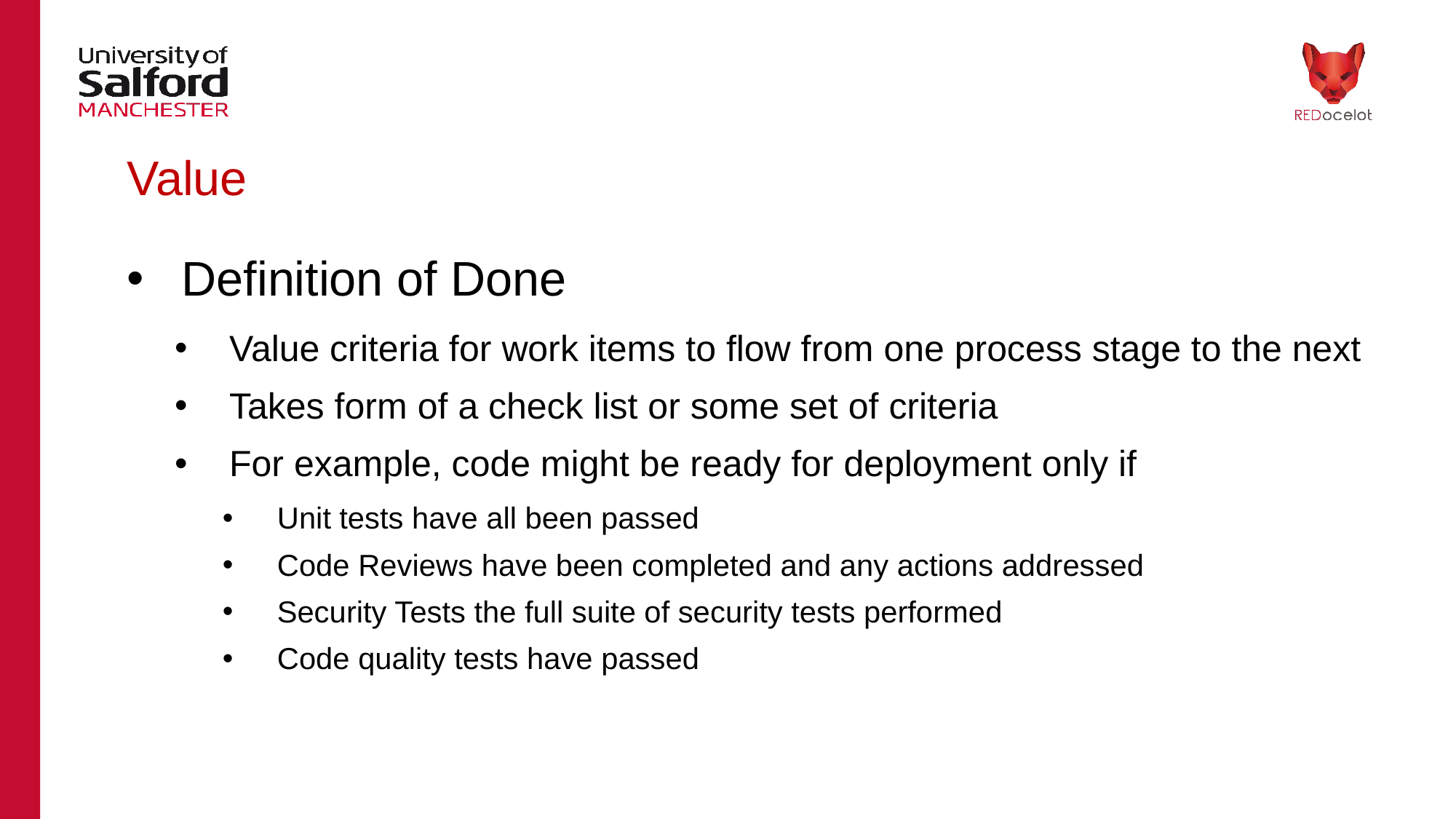

# Value
Definition of Done
Value criteria for work items to flow from one process stage to the next
Takes form of a check list or some set of criteria
For example, code might be ready for deployment only if
Unit tests have all been passed
Code Reviews have been completed and any actions addressed
Security Tests the full suite of security tests performed
Code quality tests have passed